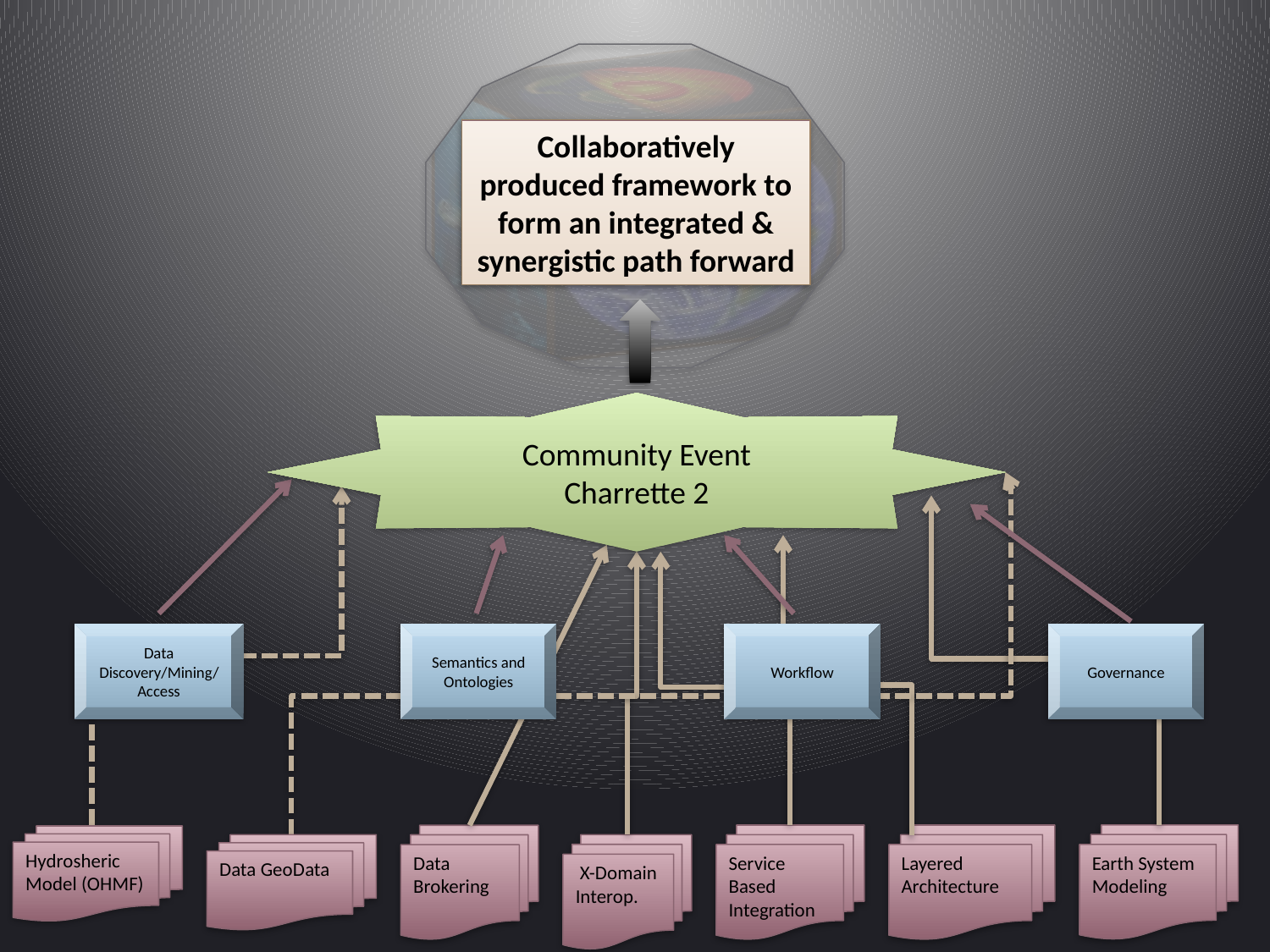

Collaboratively produced framework to form an integrated & synergistic path forward

Community Event
Charrette 2
Data Discovery/Mining/Access
Semantics and Ontologies
Workflow
Governance
Service Based Integration
Layered Architecture
Earth System Modeling
Data Brokering
Hydrosheric Model (OHMF)
Data GeoData
 X-Domain Interop.